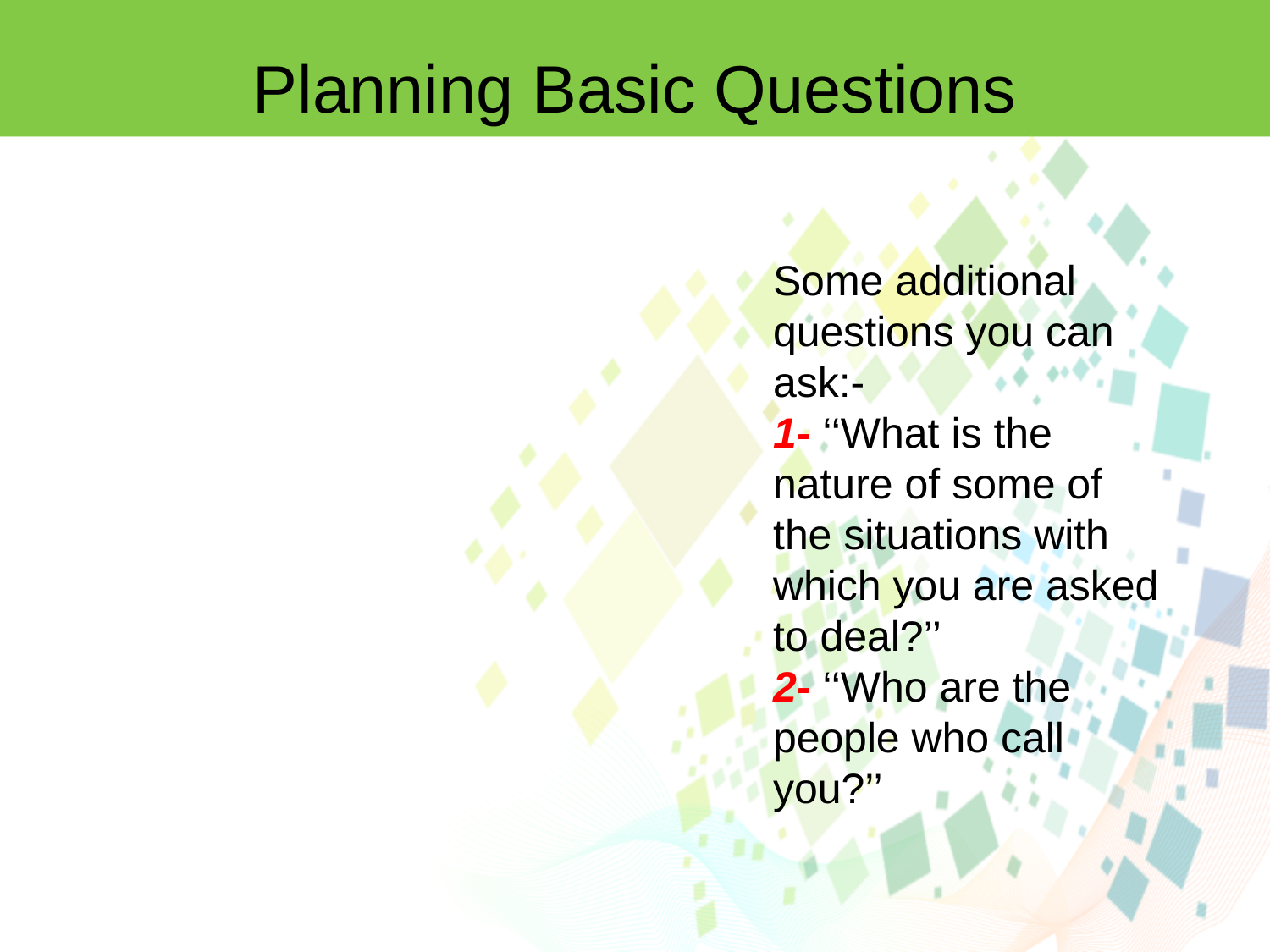

Planning Basic Questions
Some additional questions you can ask:-
1- ‘‘What is the nature of some of the situations with which you are asked to deal?’’
2- ‘‘Who are the people who call you?’’